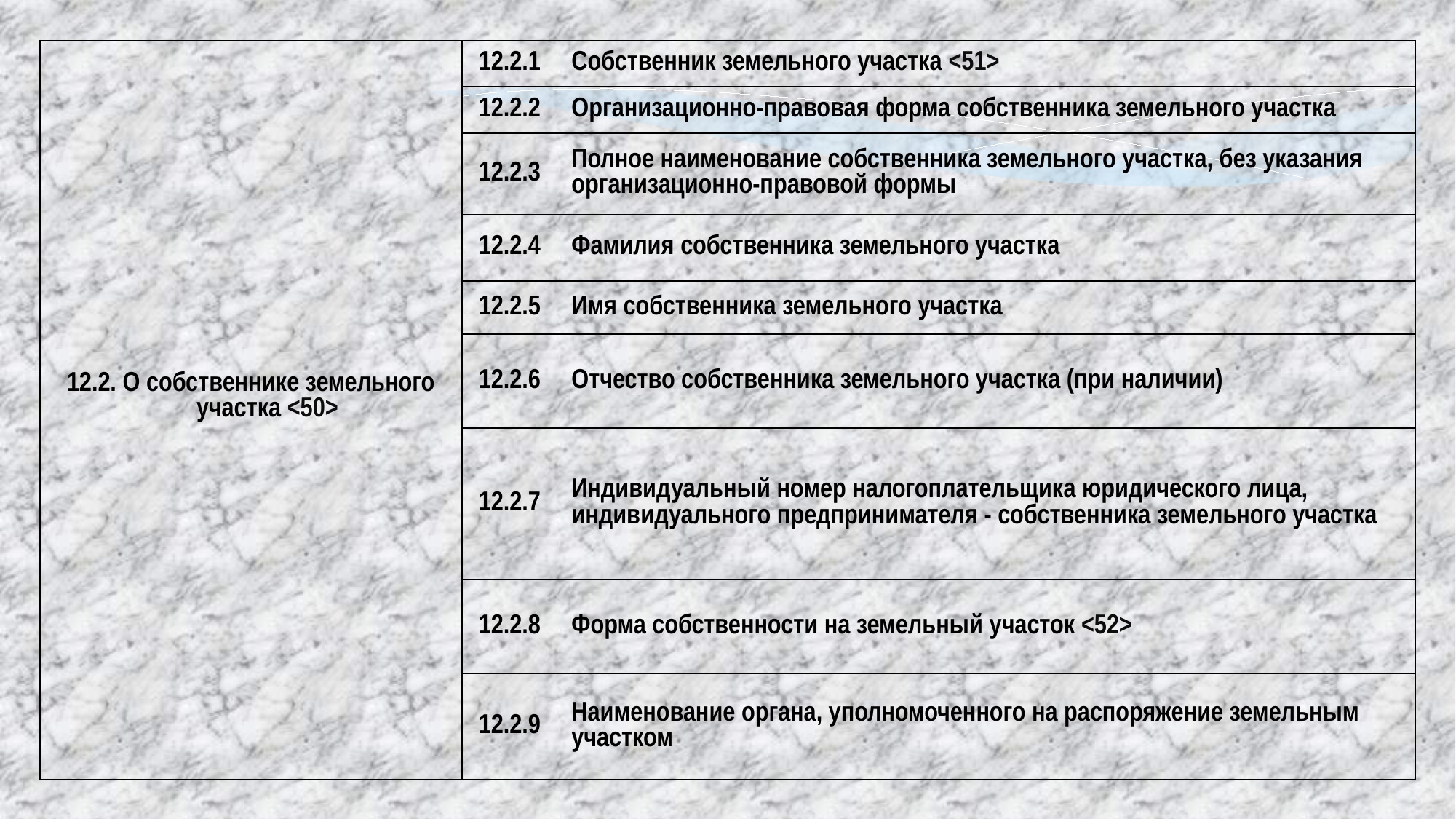

| 12.2. О собственнике земельного участка <50> | 12.2.1 | Собственник земельного участка <51> |
| --- | --- | --- |
|  | 12.2.2 | Организационно-правовая форма собственника земельного участка |
|  | 12.2.3 | Полное наименование собственника земельного участка, без указания организационно-правовой формы |
|  | 12.2.4 | Фамилия собственника земельного участка |
|  | 12.2.5 | Имя собственника земельного участка |
|  | 12.2.6 | Отчество собственника земельного участка (при наличии) |
|  | 12.2.7 | Индивидуальный номер налогоплательщика юридического лица, индивидуального предпринимателя - собственника земельного участка |
|  | 12.2.8 | Форма собственности на земельный участок <52> |
|  | 12.2.9 | Наименование органа, уполномоченного на распоряжение земельным участком |